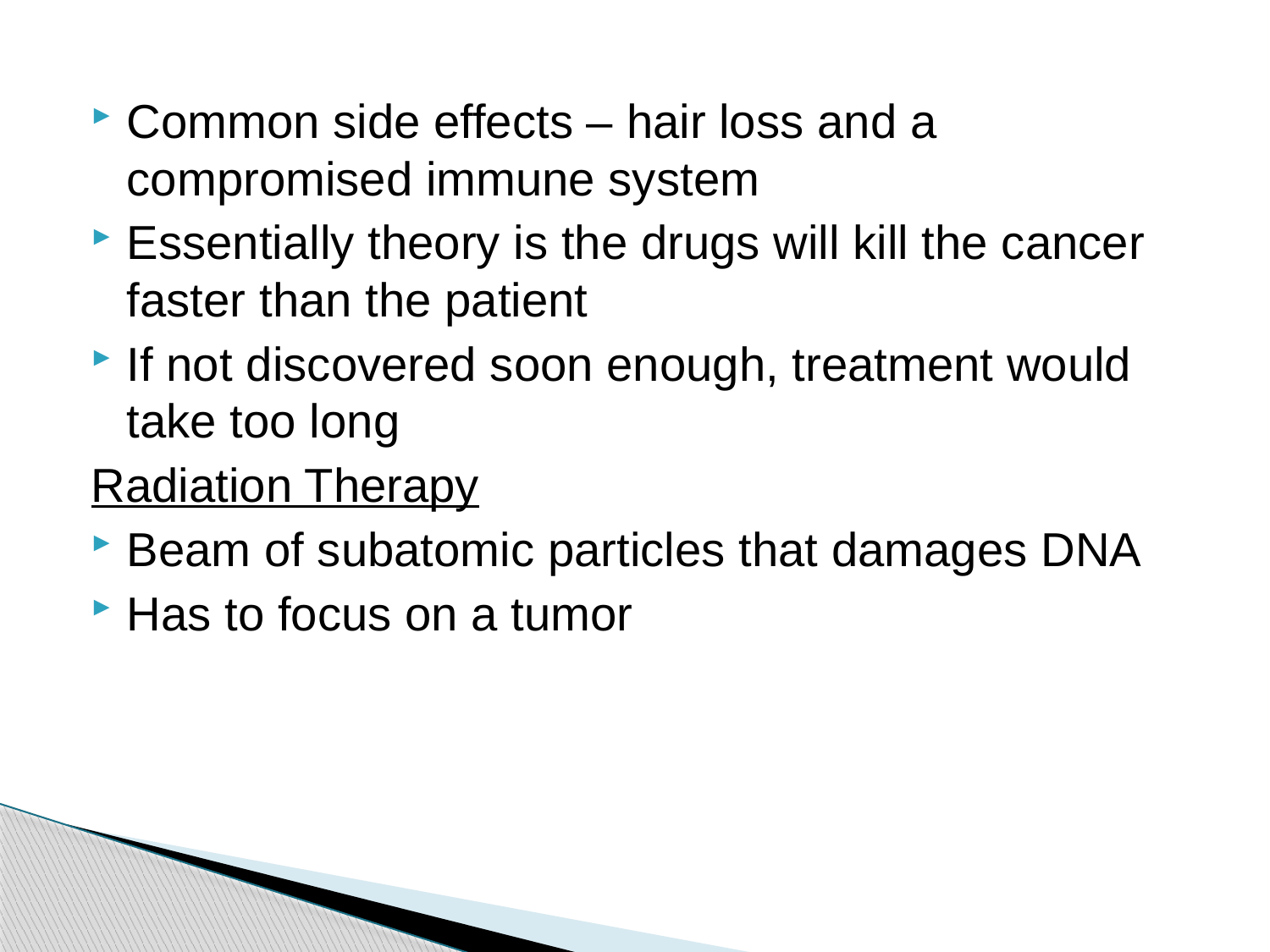

Common side effects – hair loss and a compromised immune system
Essentially theory is the drugs will kill the cancer faster than the patient
If not discovered soon enough, treatment would take too long
Radiation Therapy
Beam of subatomic particles that damages DNA
Has to focus on a tumor